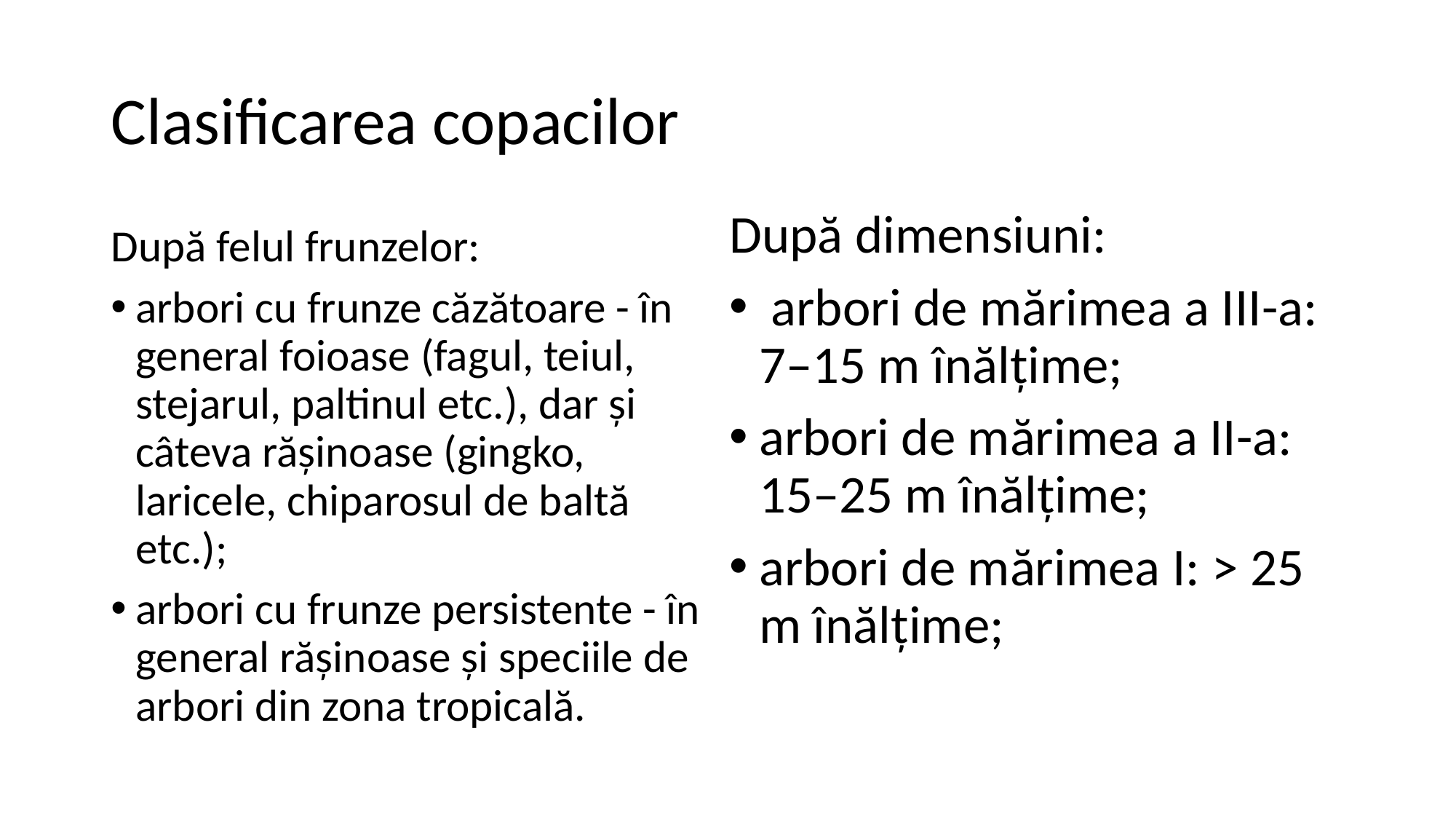

# Clasificarea copacilor
După dimensiuni:
 arbori de mărimea a III-a: 7–15 m înălțime;
arbori de mărimea a II-a: 15–25 m înălțime;
arbori de mărimea I: > 25 m înălțime;

După felul frunzelor:
arbori cu frunze căzătoare - în general foioase (fagul, teiul, stejarul, paltinul etc.), dar și câteva rășinoase (gingko, laricele, chiparosul de baltă etc.);
arbori cu frunze persistente - în general rășinoase și speciile de arbori din zona tropicală.